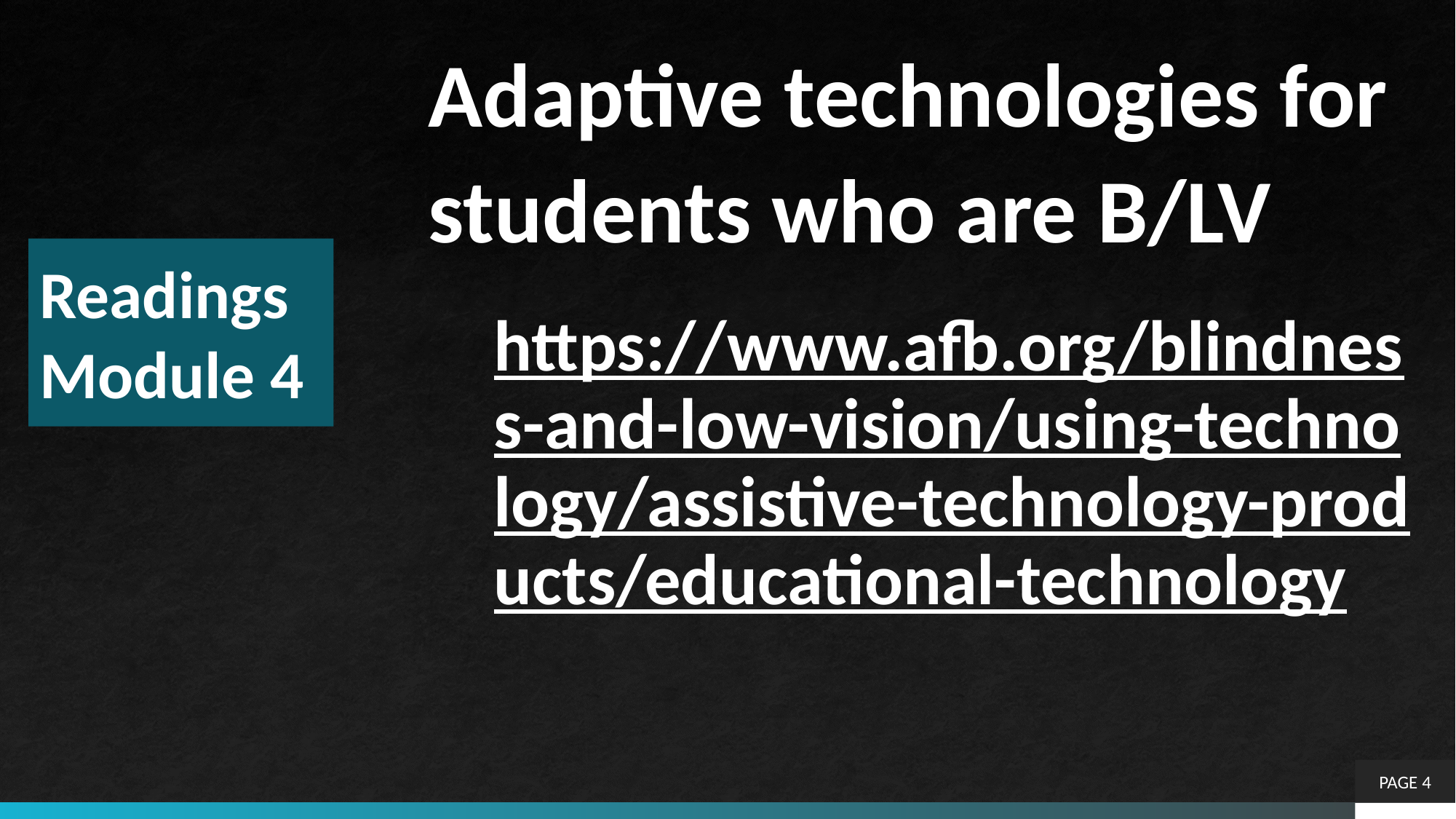

Adaptive technologies for students who are B/LV
https://www.afb.org/blindness-and-low-vision/using-technology/assistive-technology-products/educational-technology

Note that anything that may be considered as providing access to the college, services, offices, classes, or course material is the responsibility of the college to purchase and/or provide at no cost to the qualified B/LV students!
# Readings Module 4
PAGE 4